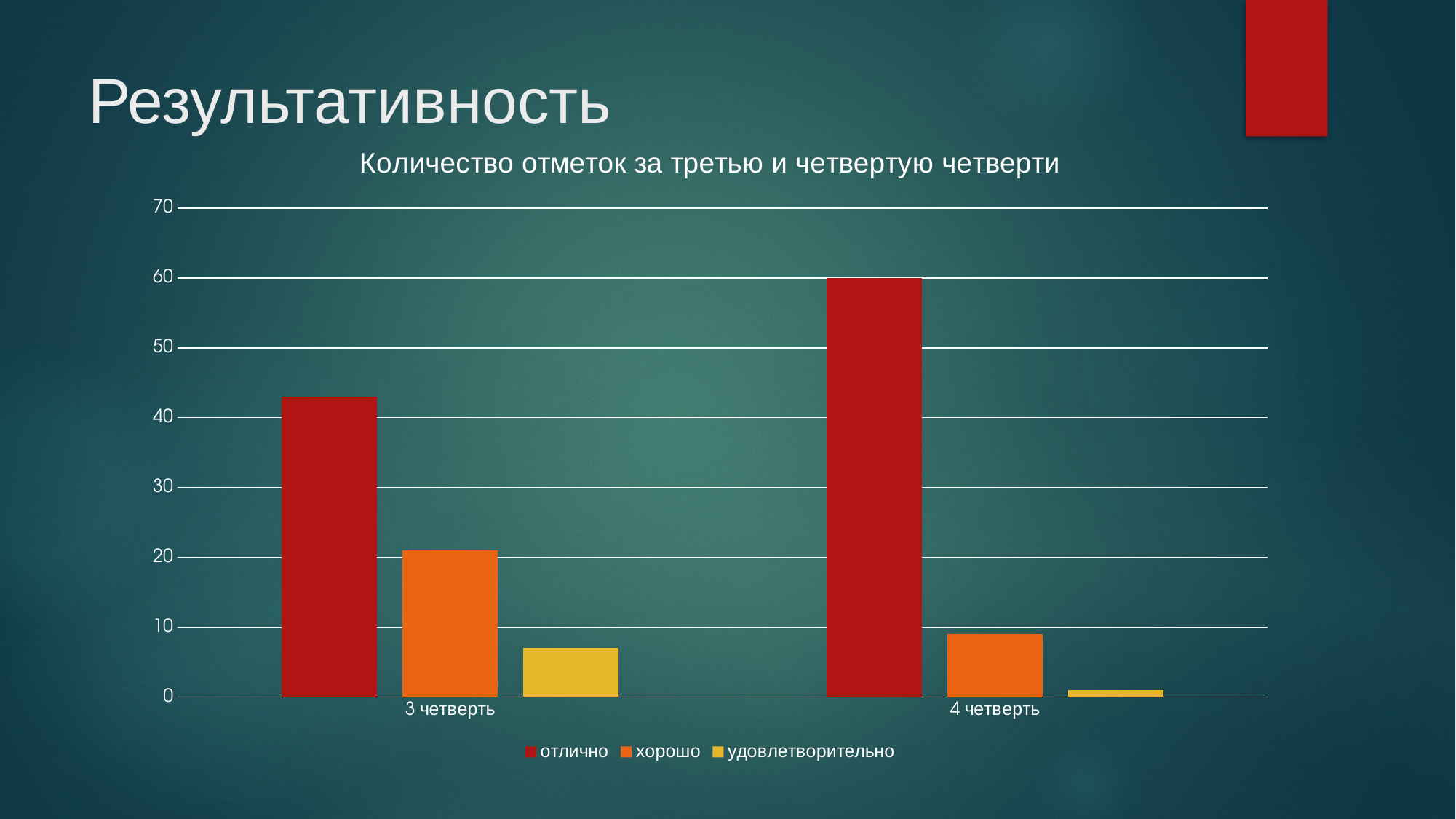

# Результативность

### Chart: Количество отметок за третью и четвертую четверти

| Category | отлично | хорошо | удовлетворительно |
|---|---|---|---|
| 3 четверть | 43.0 | 21.0 | 7.0 |
| 4 четверть | 60.0 | 9.0 | 1.0 |